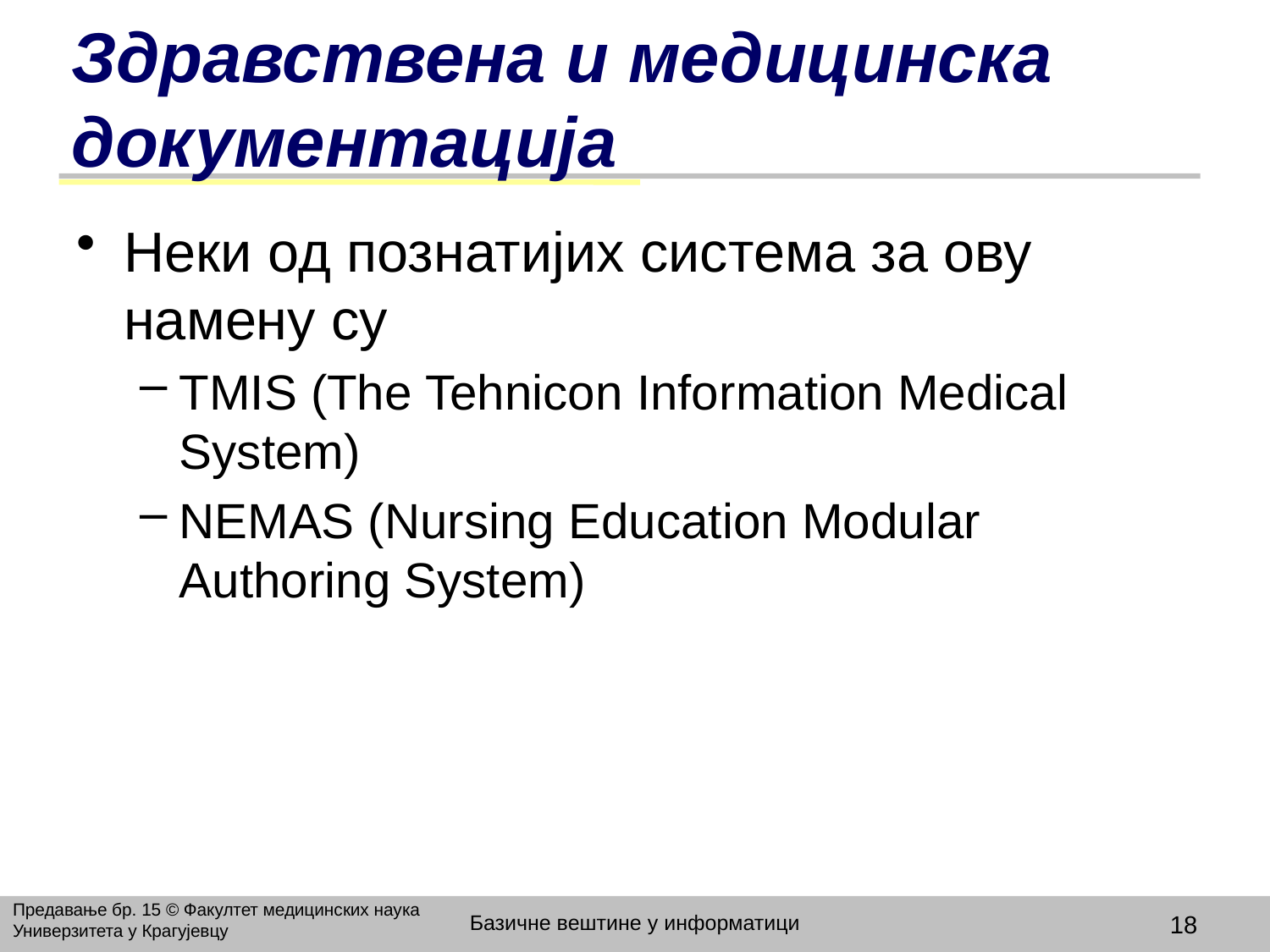

# Здравствена и медицинска документација
Неки од познатијих система за ову намену су
TMIS (The Tehnicon Information Medical System)
NEMAS (Nursing Education Modular Authoring System)

Предавање бр. 15 © Факултет медицинских наука Универзитета у Крагујевцу
Базичне вештине у информатици
18